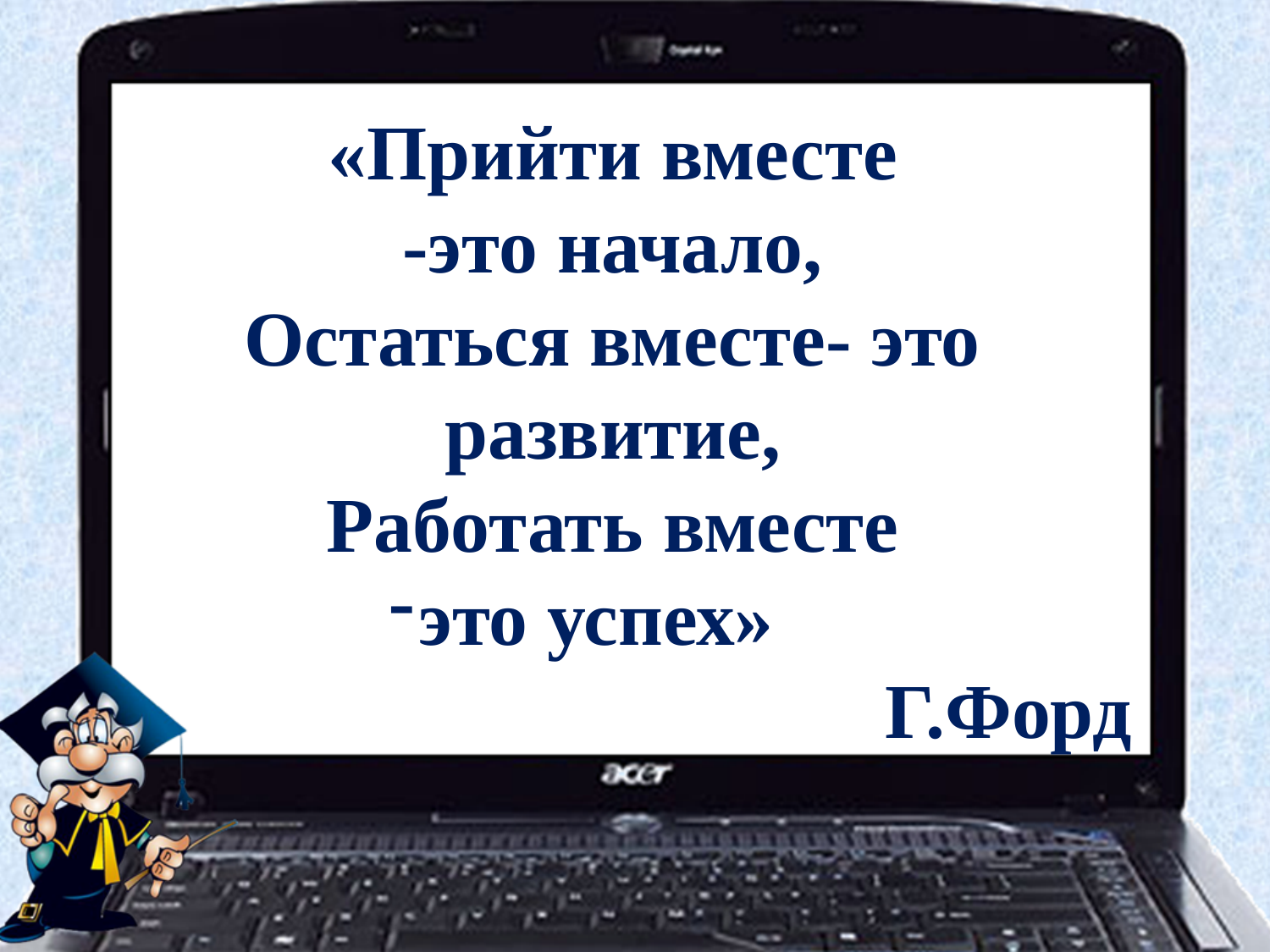

«Прийти вместе
-это начало,
Остаться вместе- это развитие,
Работать вместе
это успех»
Г.Форд
#